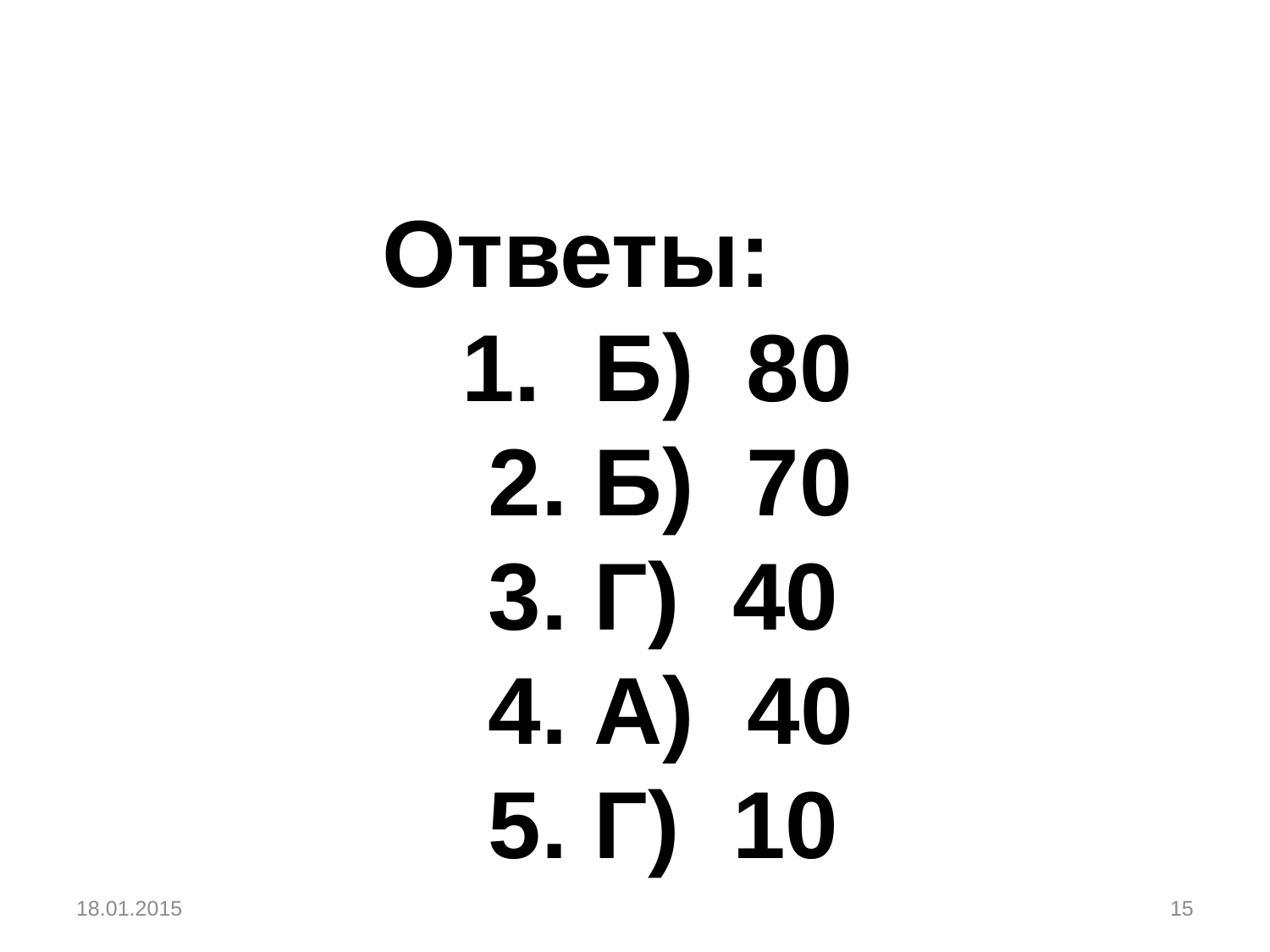

Ответы:
   1.  Б)  80
    2. Б)  70
    3. Г)  40
    4. А)  40
    5. Г)  10

18.01.2015
15